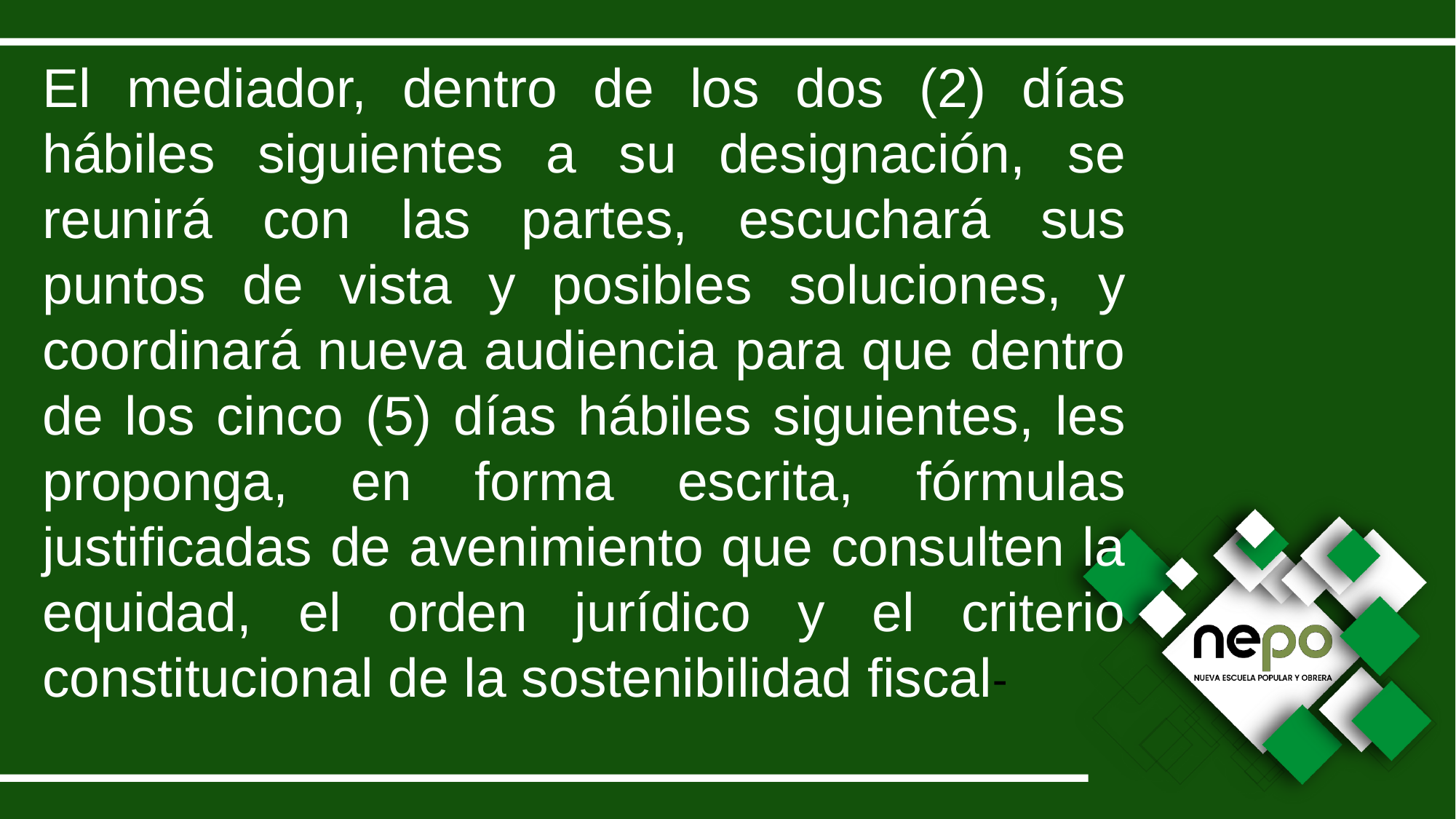

El mediador, dentro de los dos (2) días hábiles siguientes a su designación, se reunirá con las partes, escuchará sus puntos de vista y posibles soluciones, y coordinará nueva audiencia para que dentro de los cinco (5) días hábiles siguientes, les proponga, en forma escrita, fórmulas justificadas de avenimiento que consulten la equidad, el orden jurídico y el criterio constitucional de la sostenibilidad fiscal-